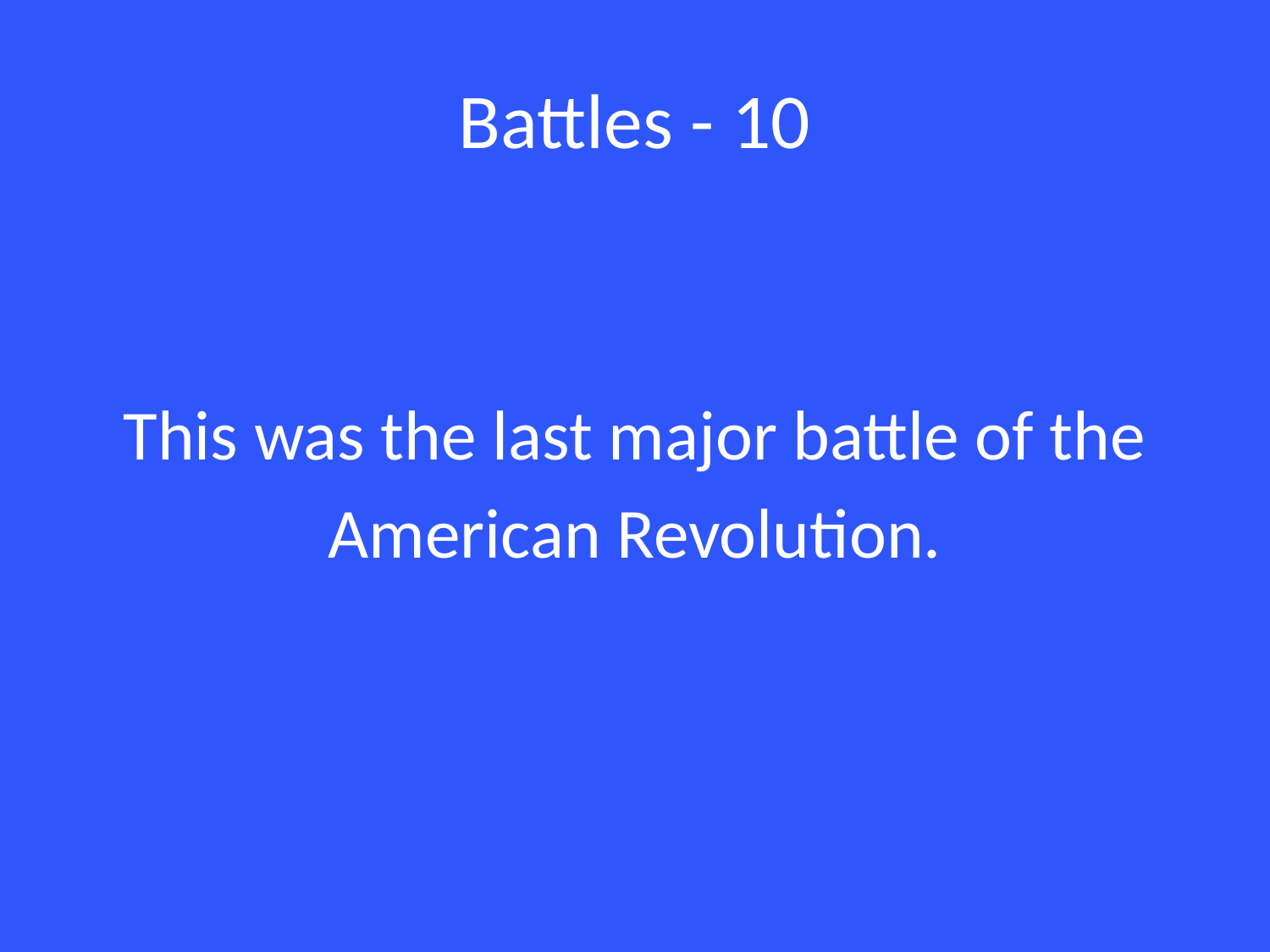

# Battles - 10

This was the last major battle of the
 American Revolution.